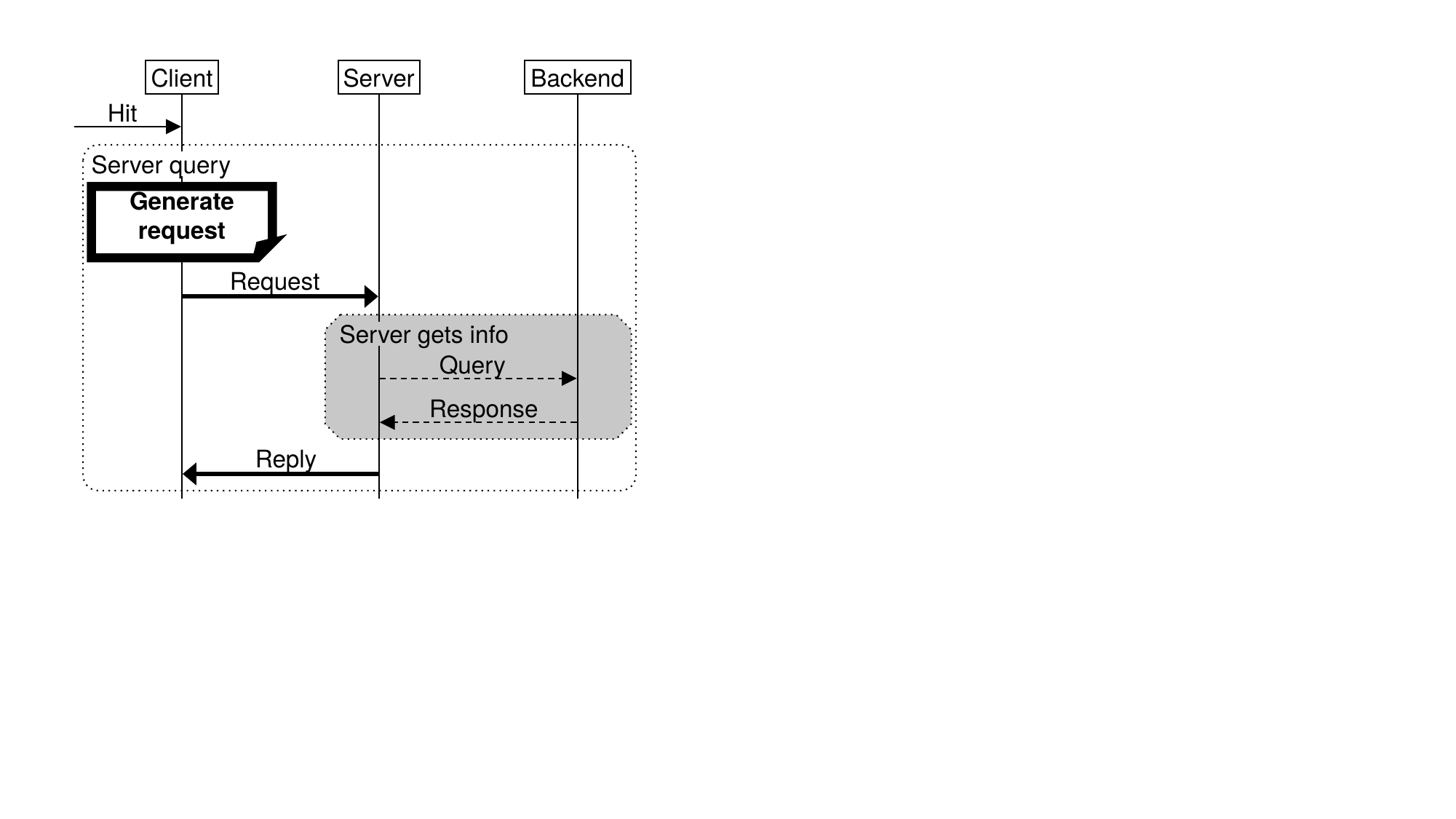

Client
Server
Backend
Hit

Server query
Generate
request
Request

Server gets info
Query
Response
Reply